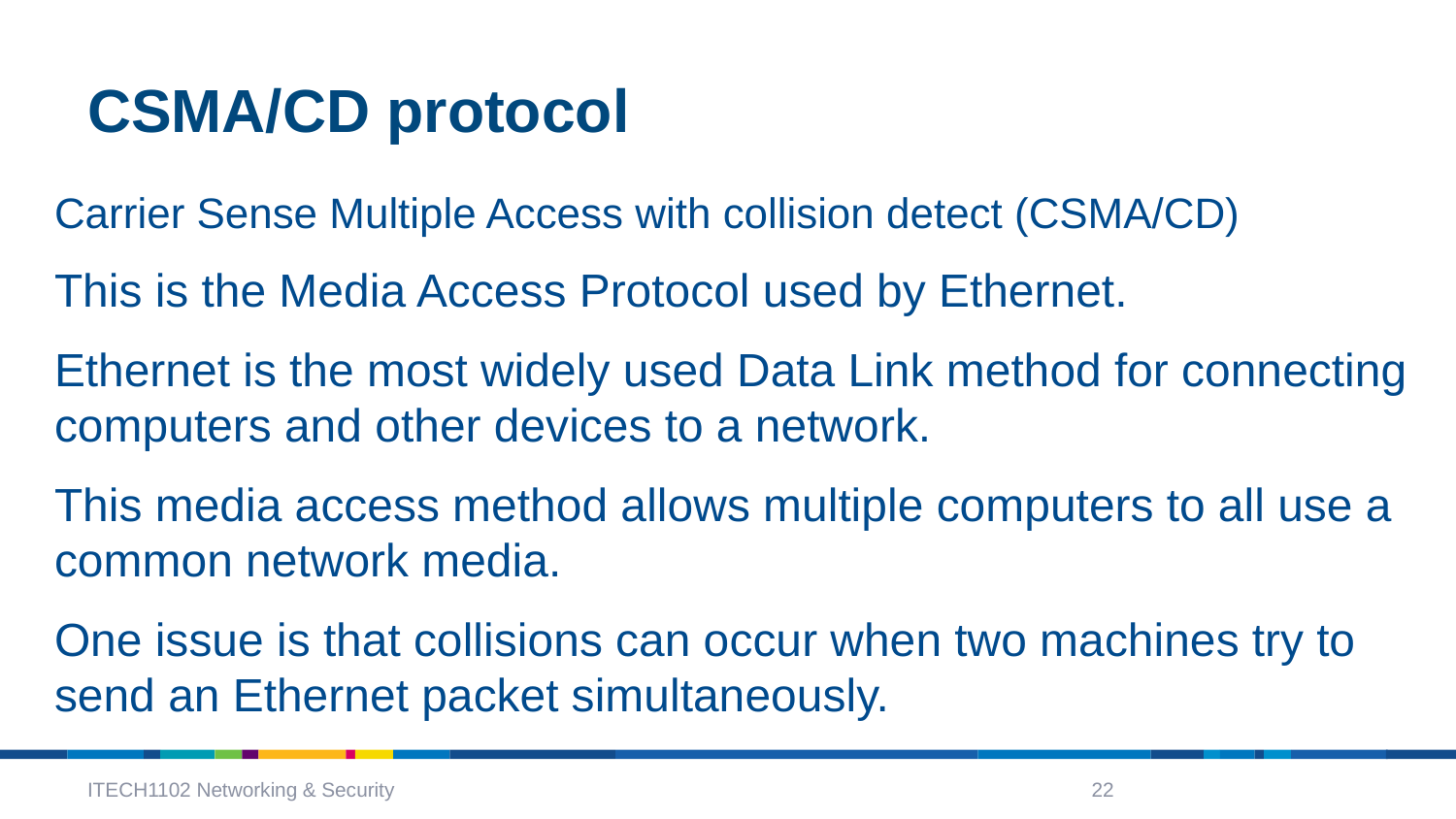

# CSMA/CD protocol
Carrier Sense Multiple Access with collision detect (CSMA/CD)
This is the Media Access Protocol used by Ethernet.
Ethernet is the most widely used Data Link method for connecting computers and other devices to a network.
This media access method allows multiple computers to all use a common network media.
One issue is that collisions can occur when two machines try to send an Ethernet packet simultaneously.
ITECH1102 Networking & Security
22